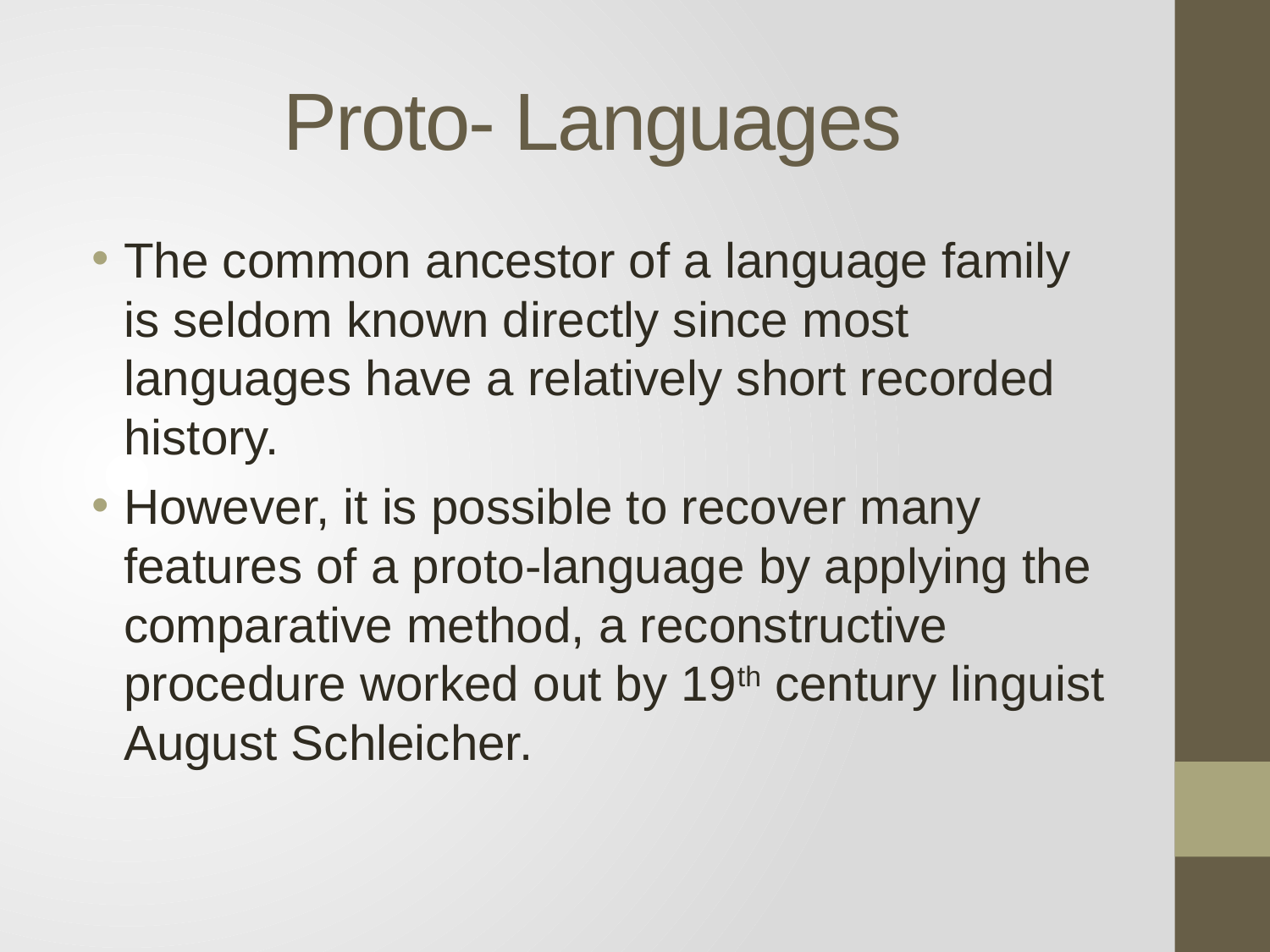

# Proto- Languages
The common ancestor of a language family is seldom known directly since most languages have a relatively short recorded history.
However, it is possible to recover many features of a proto-language by applying the comparative method, a reconstructive procedure worked out by 19th century linguist August Schleicher.